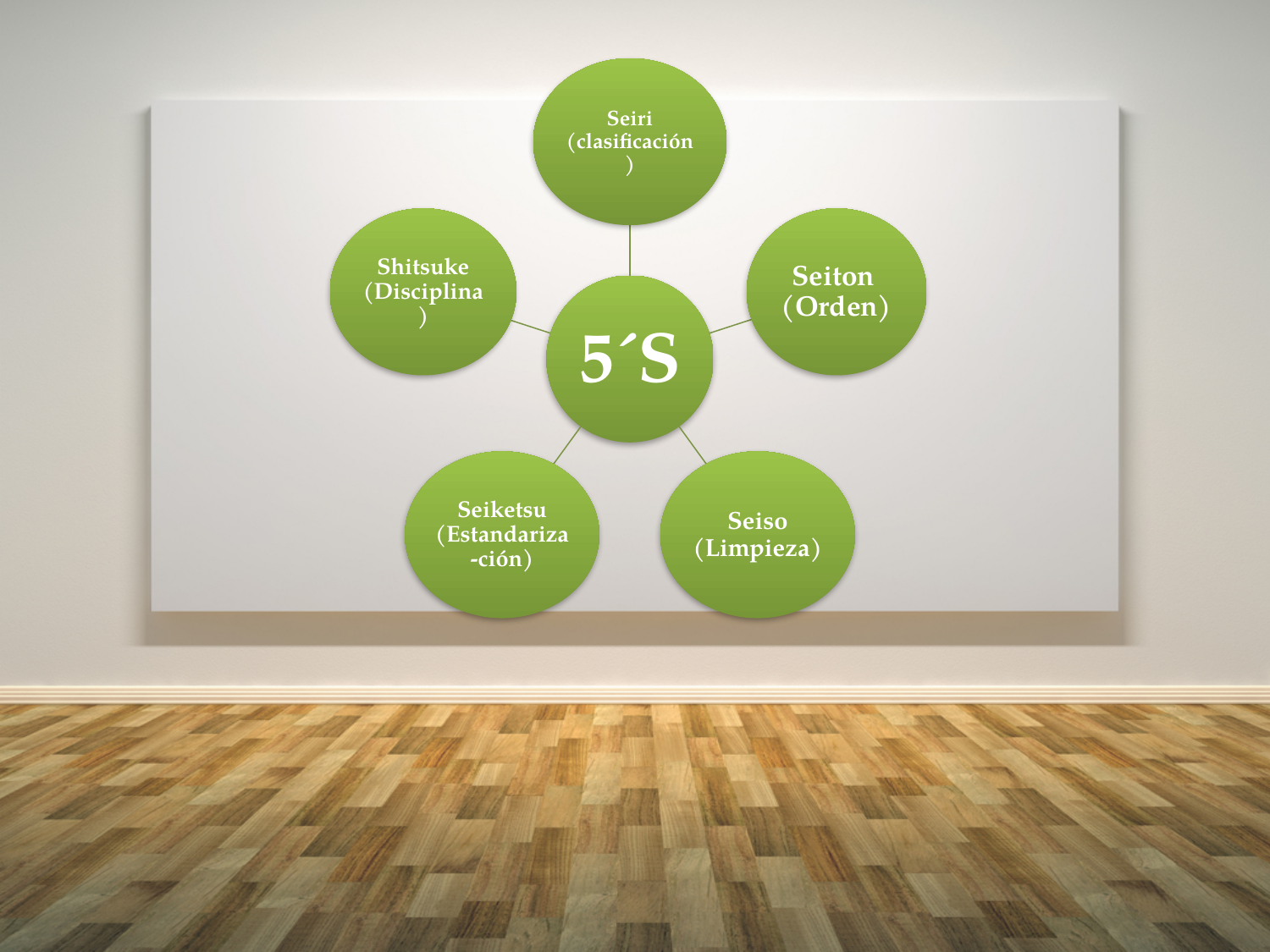

5´S

Seiri (clasificación)

Seiton  (Orden)

Seiso (Limpieza)

Seiketsu (Estandariza-ción)

Shitsuke (Disciplina)